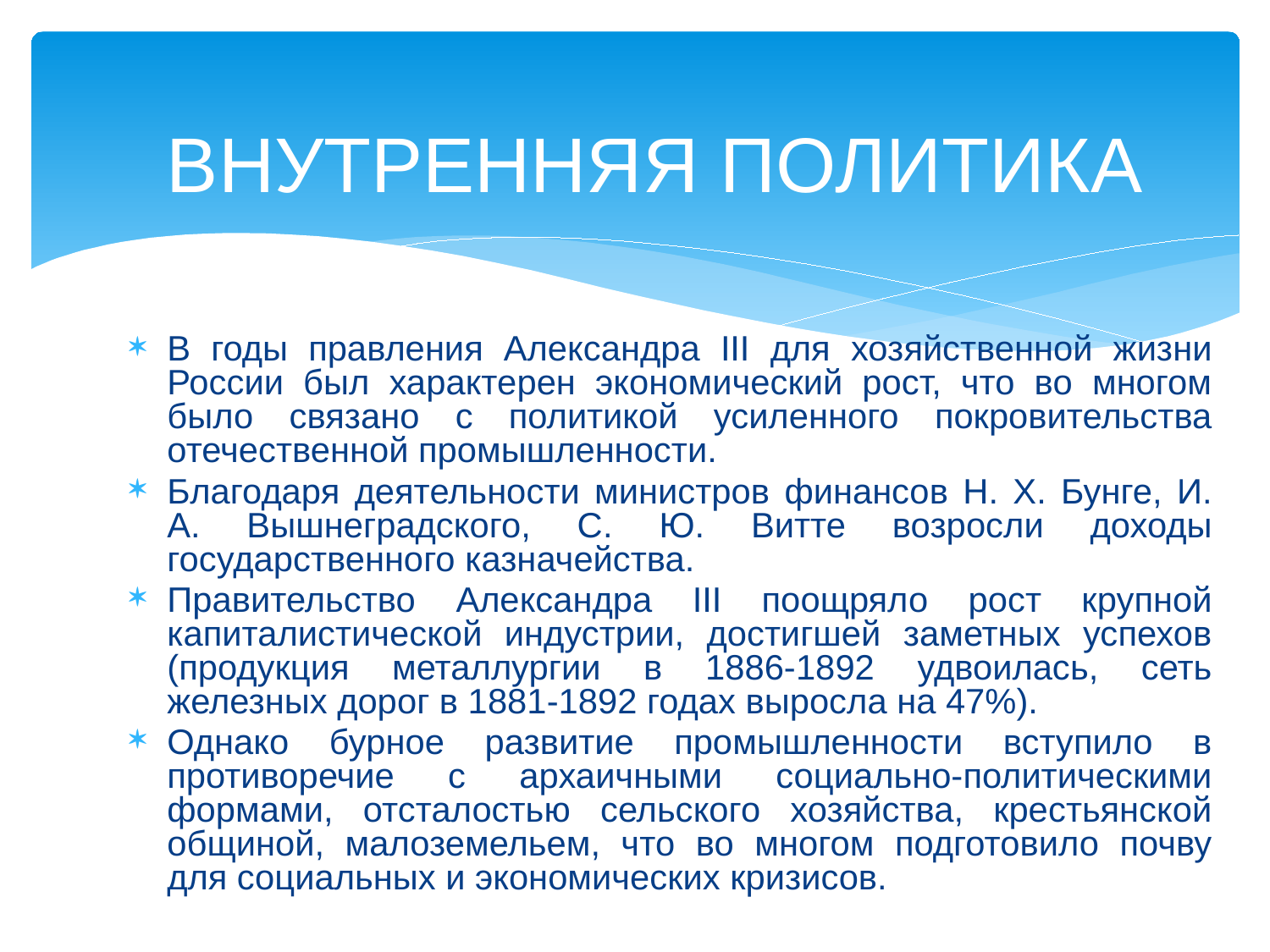

# ВНУТРЕННЯЯ ПОЛИТИКА
В годы правления Александра III для хозяйственной жизни России был характерен экономический рост, что во многом было связано с политикой усиленного покровительства отечественной промышленности.
Благодаря деятельности министров финансов Н. Х. Бунге, И. А. Вышнеградского, С. Ю. Витте возросли доходы государственного казначейства.
Правительство Александра III поощряло рост крупной капиталистической индустрии, достигшей заметных успехов (продукция металлургии в 1886-1892 удвоилась, сеть железных дорог в 1881-1892 годах выросла на 47%).
Однако бурное развитие промышленности вступило в противоречие с архаичными социально-политическими формами, отсталостью сельского хозяйства, крестьянской общиной, малоземельем, что во многом подготовило почву для социальных и экономических кризисов.